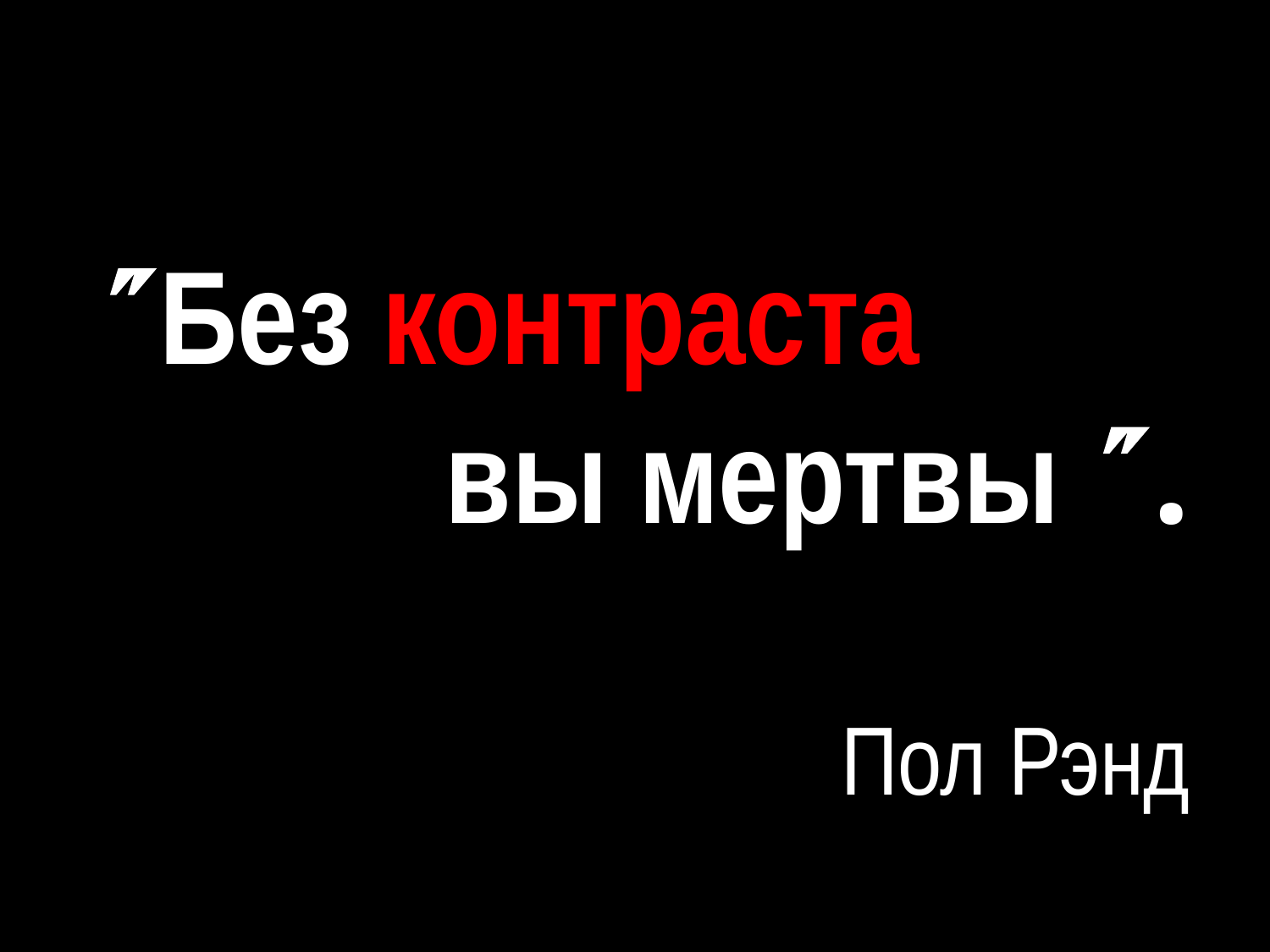

″Без контраста
вы мертвы ″.

Пол Рэнд